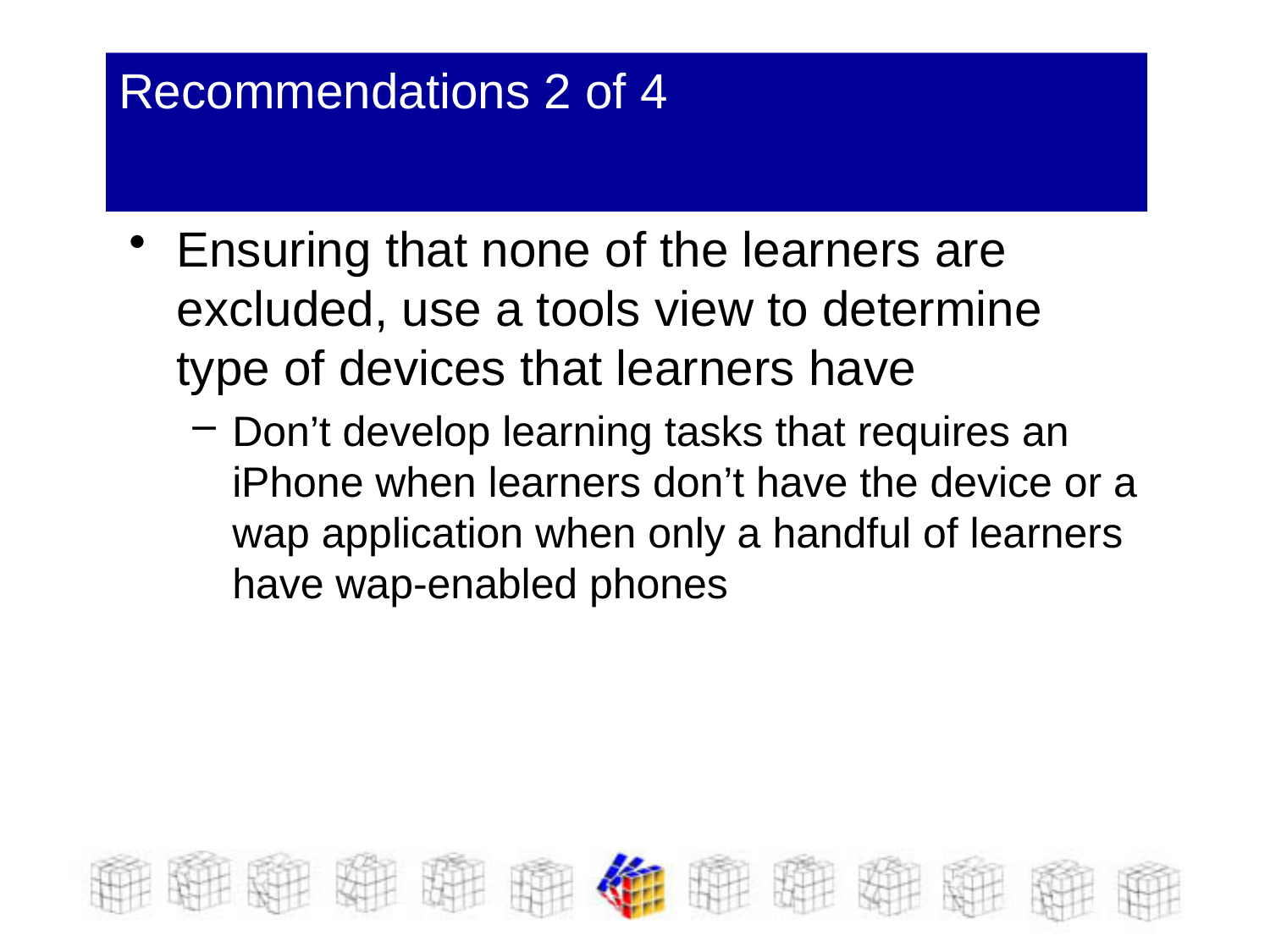

# Recommendations 2 of 4
Ensuring that none of the learners are excluded, use a tools view to determine type of devices that learners have
Don’t develop learning tasks that requires an iPhone when learners don’t have the device or a wap application when only a handful of learners have wap-enabled phones